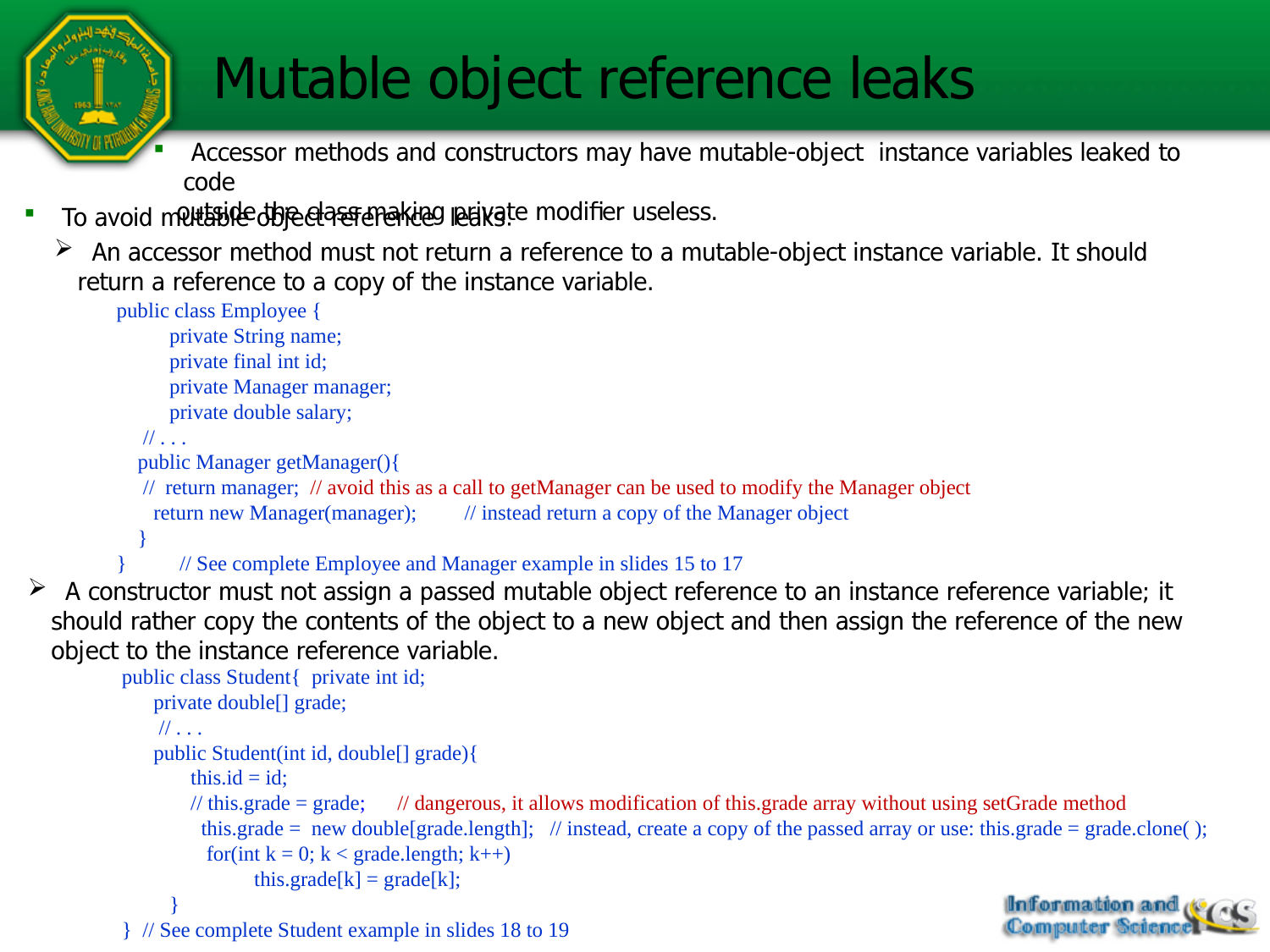

# Mutable object reference leaks
 Accessor methods and constructors may have mutable-object  instance variables leaked to code
   outside the class making private modifier useless.
 To avoid mutable object reference  leaks:
 An accessor method must not return a reference to a mutable-object instance variable. It should
   return a reference to a copy of the instance variable.
public class Employee {
          private String name;
          private final int id;
          private Manager manager;
          private double salary;
     // . . .
    public Manager getManager(){
     //  return manager;  // avoid this as a call to getManager can be used to modify the Manager object
       return new Manager(manager);         // instead return a copy of the Manager object
    }
}          // See complete Employee and Manager example in slides 15 to 17
 A constructor must not assign a passed mutable object reference to an instance reference variable; it
   should rather copy the contents of the object to a new object and then assign the reference of the new
   object to the instance reference variable.
 public class Student{  private int id;
       private double[] grade;
        // . . .
       public Student(int id, double[] grade){
              this.id = id;
              // this.grade = grade;      // dangerous, it allows modification of this.grade array without using setGrade method
                this.grade =  new double[grade.length];   // instead, create a copy of the passed array or use: this.grade = grade.clone( );
                 for(int k = 0; k < grade.length; k++)
                          this.grade[k] = grade[k];
          }
 }  // See complete Student example in slides 18 to 19